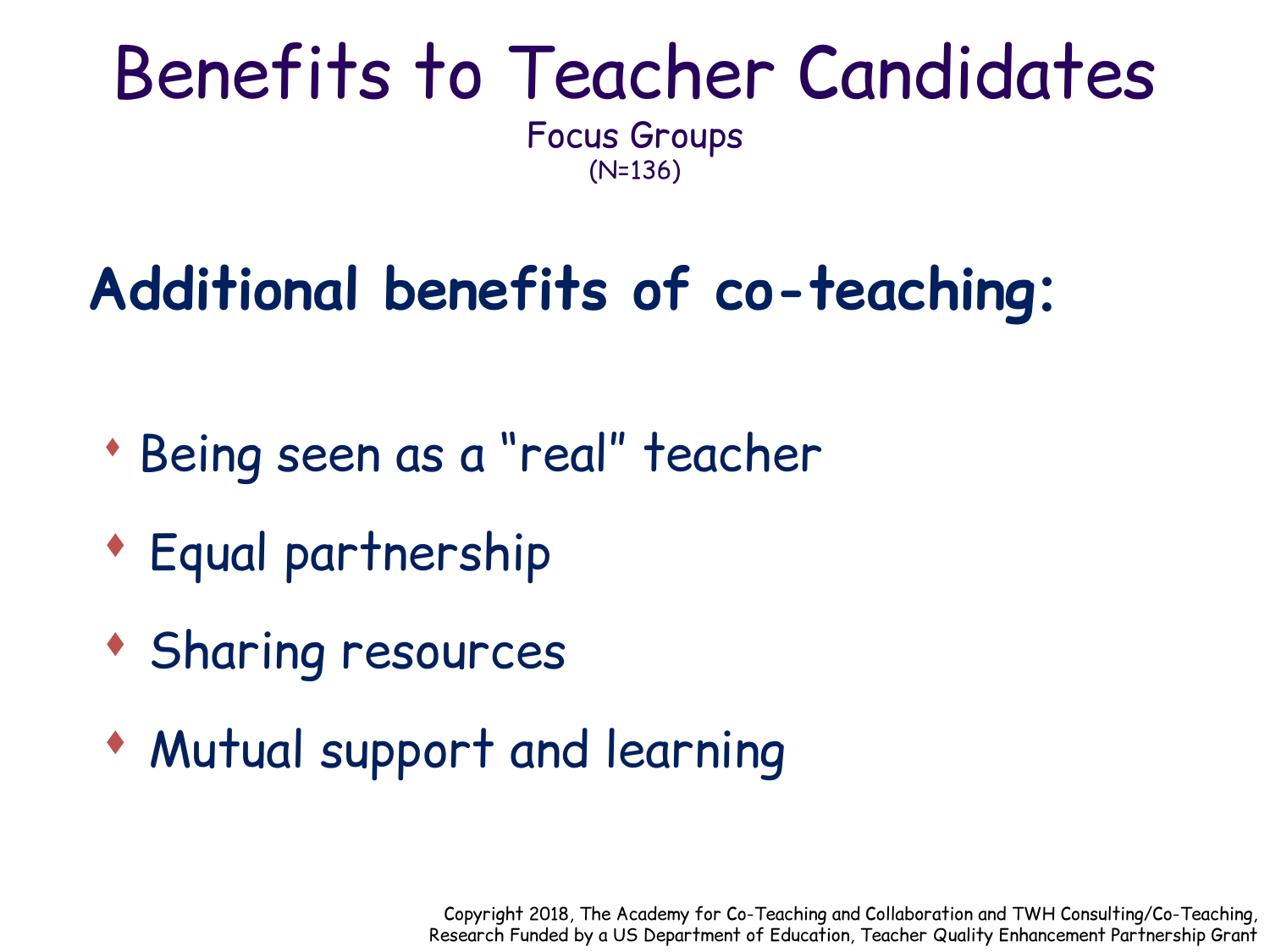

# Benefits to Teacher Candidates Focus Groups (N=136)
Additional benefits of co-teaching:

 Being seen as a “real” teacher
 Equal partnership
 Sharing resources
 Mutual support and learning

Copyright 2018, The Academy for Co-Teaching and Collaboration and TWH Consulting/Co-Teaching,
Research Funded by a US Department of Education, Teacher Quality Enhancement Partnership Grant